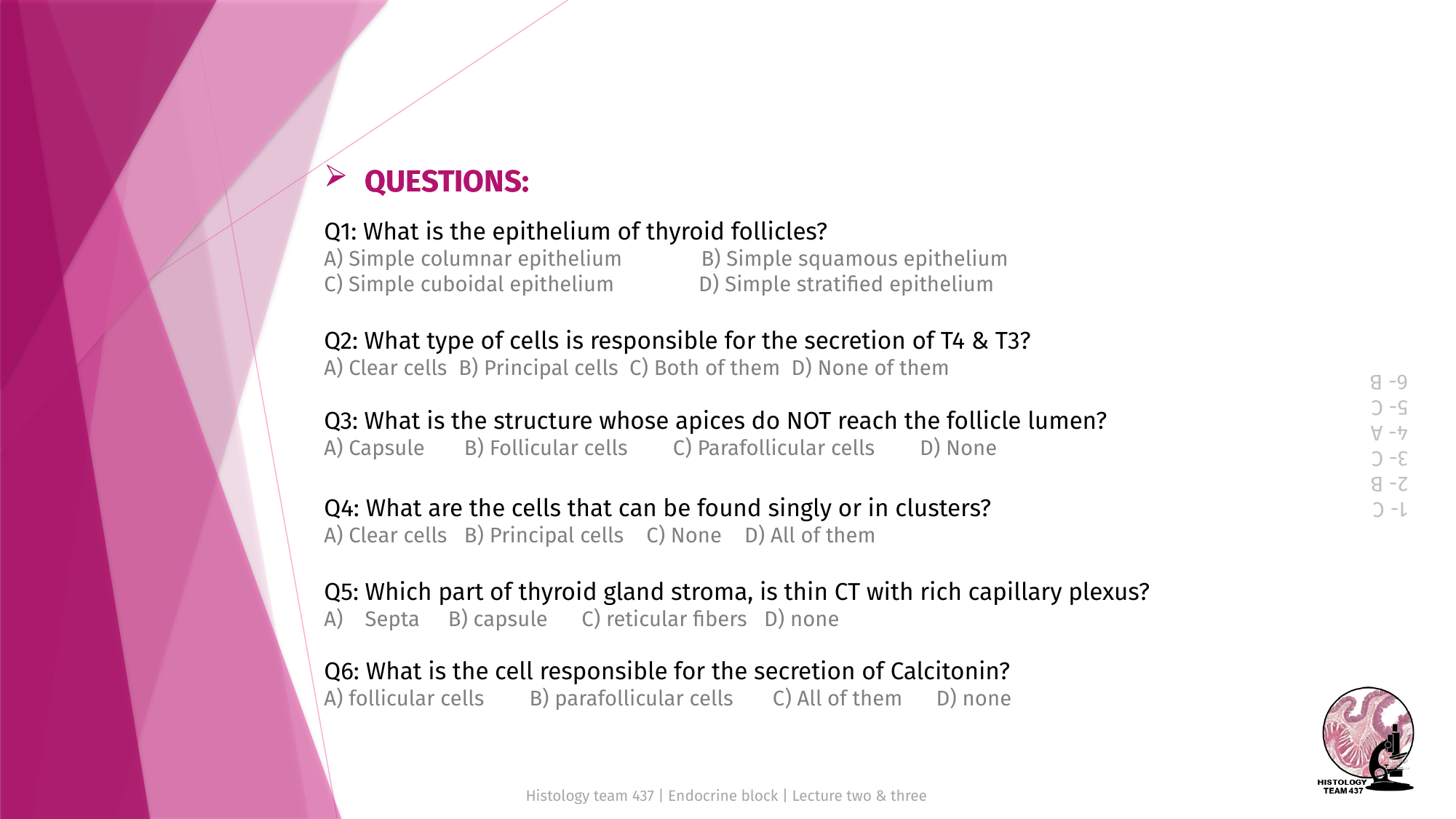

QUESTIONS:

Q1: What is the epithelium of thyroid follicles?
A) Simple columnar epithelium              B) Simple squamous epithelium
C) Simple cuboidal epithelium               D) Simple stratified epithelium

Q2: What type of cells is responsible for the secretion of T4 & T3?
A) Clear cells  B) Principal cells  C) Both of them  D) None of them

Q3: What is the structure whose apices do NOT reach the follicle lumen?
A) Capsule       B) Follicular cells        C) Parafollicular cells        D) None

Q4: What are the cells that can be found singly or in clusters?
A) Clear cells   B) Principal cells    C) None    D) All of them

Q5: Which part of thyroid gland stroma, is thin CT with rich capillary plexus?
Septa     B) capsule      C) reticular fibers   D) none

Q6: What is the cell responsible for the secretion of Calcitonin?
A) follicular cells        B) parafollicular cells       C) All of them      D) none

1- C
2- B
3- C
4- A
5- C
6- B